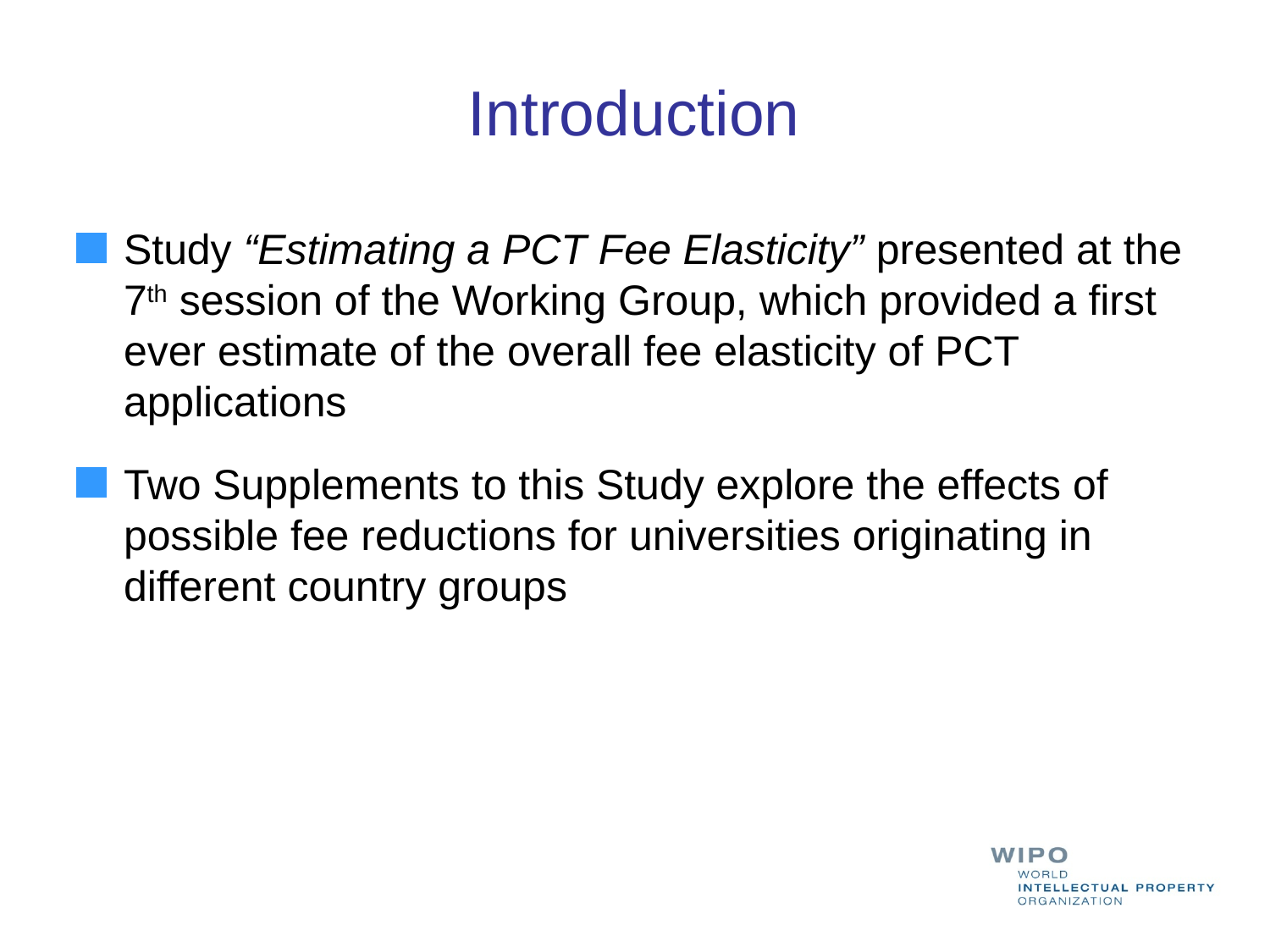

# Introduction
Study “Estimating a PCT Fee Elasticity” presented at the 7th session of the Working Group, which provided a first ever estimate of the overall fee elasticity of PCT applications
Two Supplements to this Study explore the effects of possible fee reductions for universities originating in different country groups